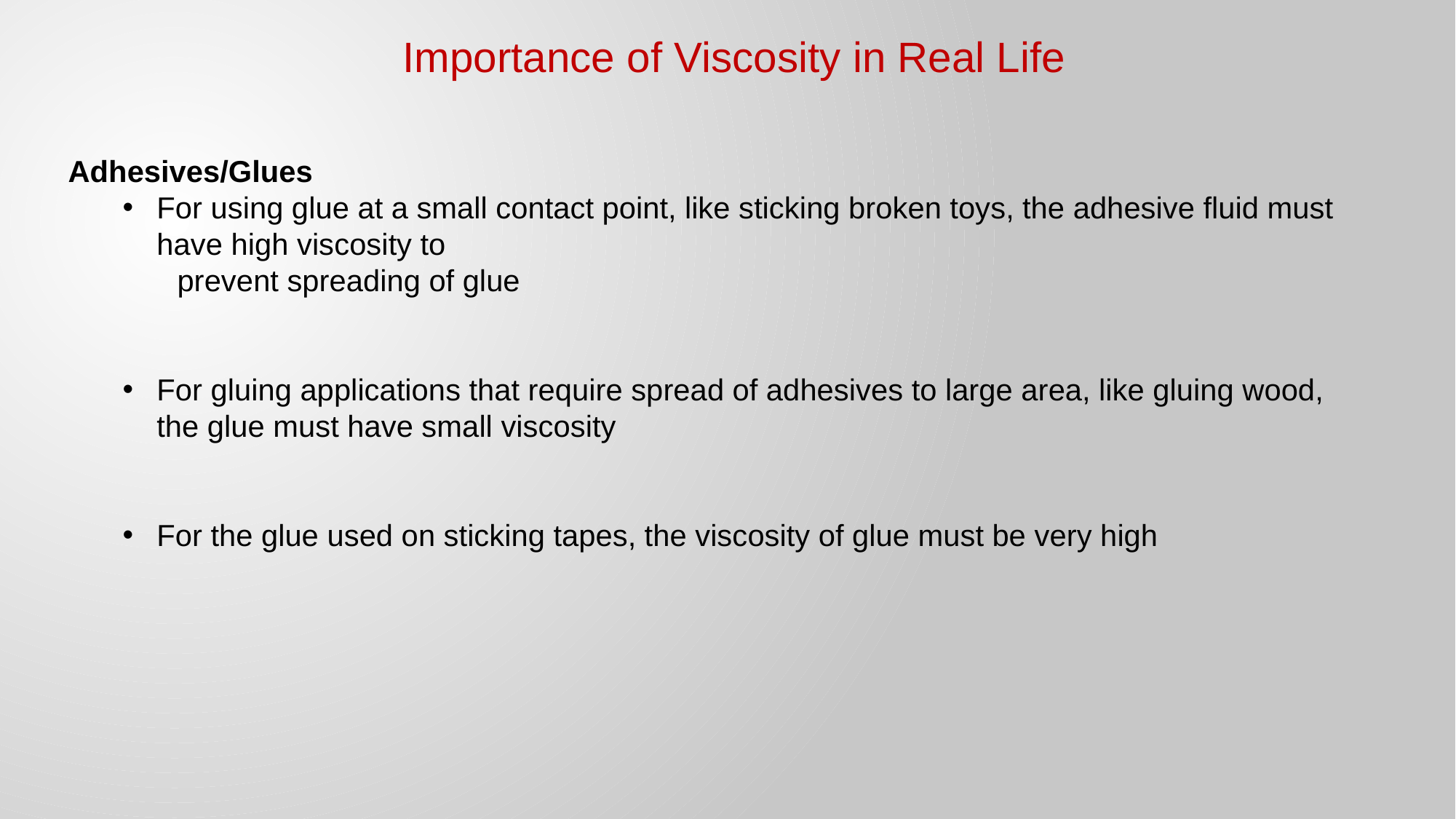

Importance of Viscosity in Real Life
Adhesives/Glues
For using glue at a small contact point, like sticking broken toys, the adhesive fluid must have high viscosity to
prevent spreading of glue

For gluing applications that require spread of adhesives to large area, like gluing wood, the glue must have small viscosity

For the glue used on sticking tapes, the viscosity of glue must be very high